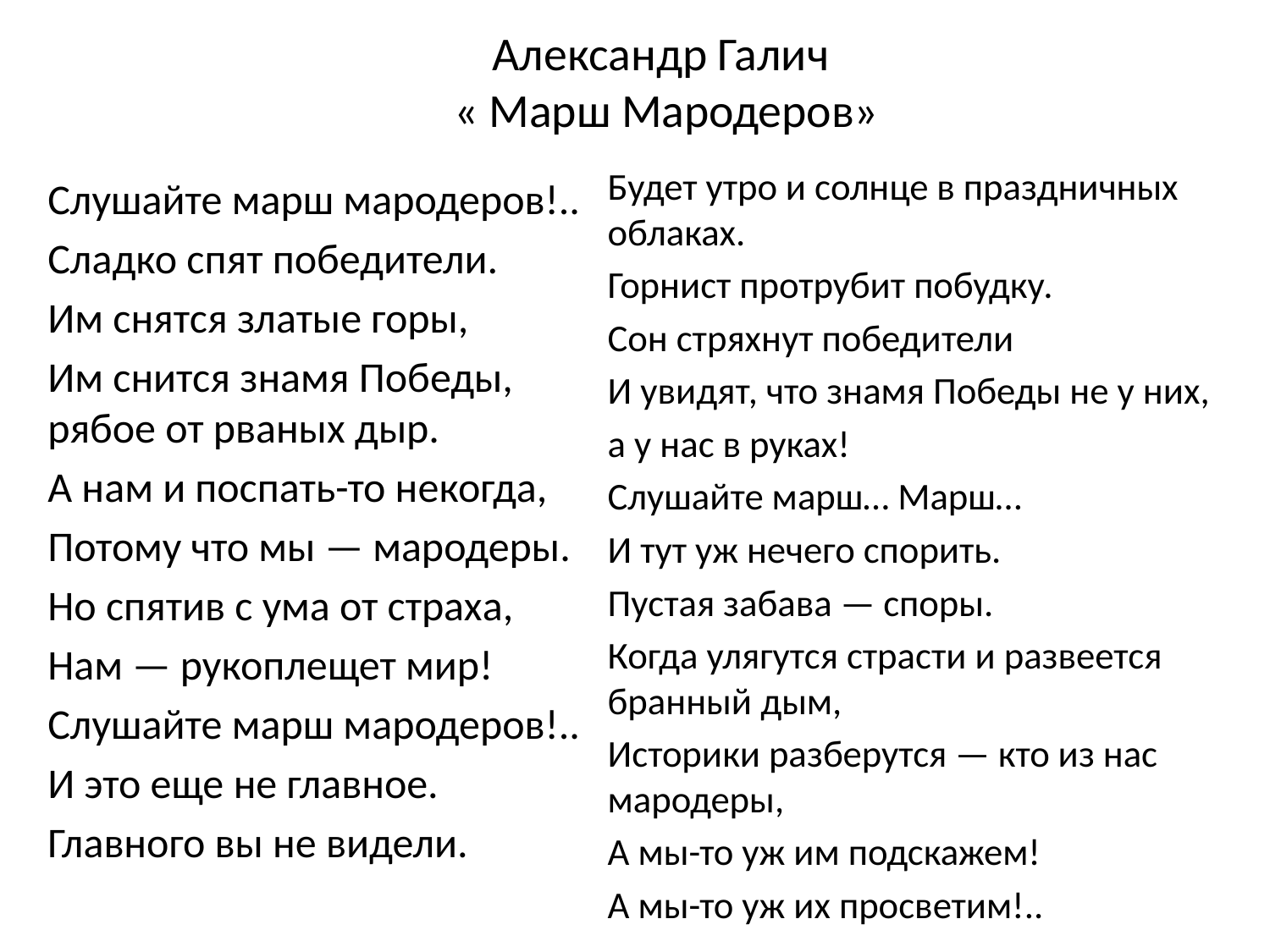

# Александр Галич « Марш Мародеров»
Будет утро и солнце в праздничных облаках.
Горнист протрубит побудку.
Сон стряхнут победители
И увидят, что знамя Победы не у них,
а у нас в руках!
Слушайте марш… Марш…
И тут уж нечего спорить.
Пустая забава — споры.
Когда улягутся страсти и развеется бранный дым,
Историки разберутся — кто из нас мародеры,
А мы-то уж им подскажем!
А мы-то уж их просветим!..

Слушайте марш мародеров!..
Сладко спят победители.
Им снятся златые горы,
Им снится знамя Победы, рябое от рваных дыр.
А нам и поспать-то некогда,
Потому что мы — мародеры.
Но спятив с ума от страха,
Нам — рукоплещет мир!
Слушайте марш мародеров!..
И это еще не главное.
Главного вы не видели.